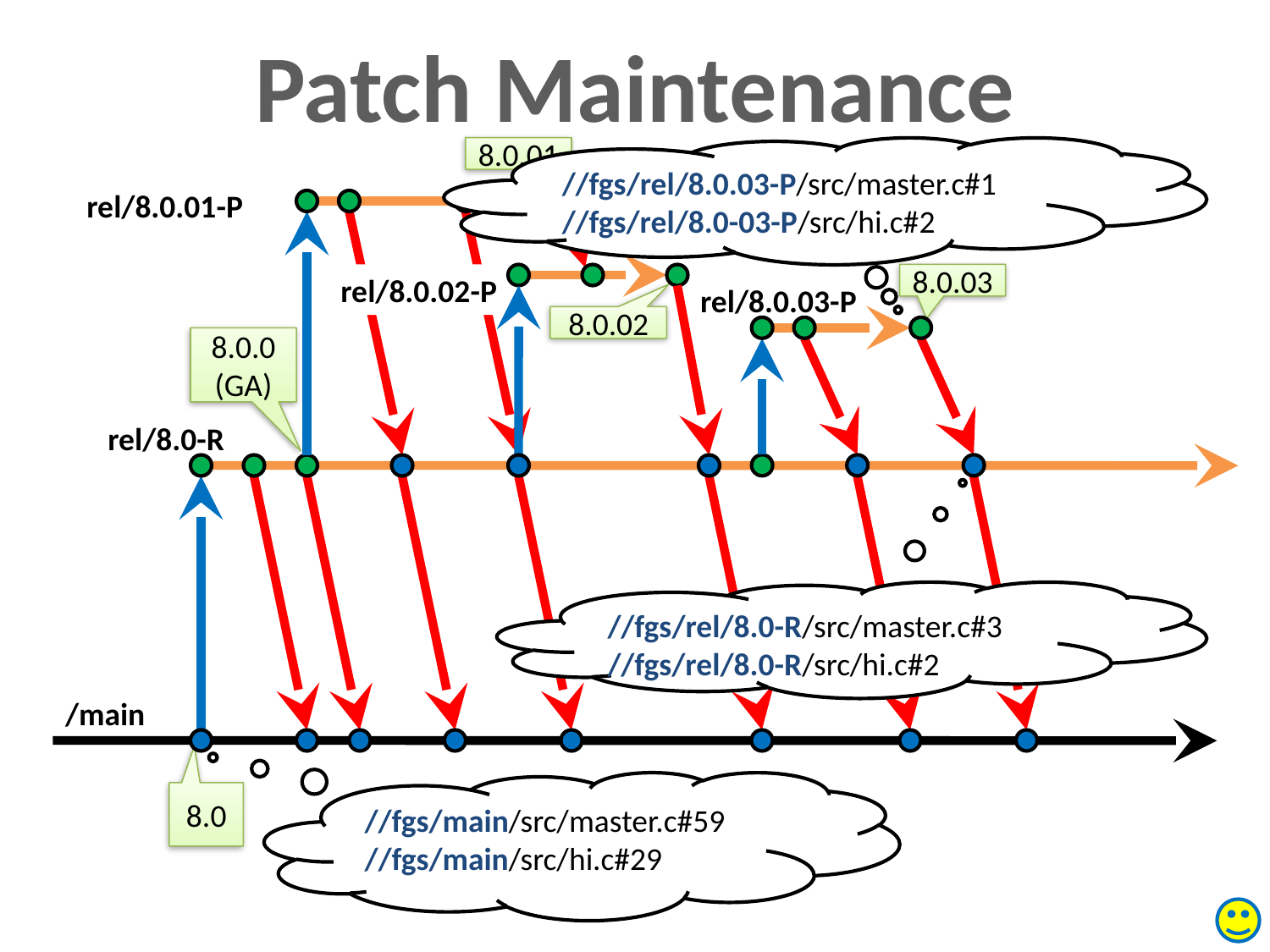

Patch Maintenance
//fgs/rel/8.0.03-P/src/master.c#1
//fgs/rel/8.0-03-P/src/hi.c#2

8.0.01
rel/8.0.01-P

8.0.03
rel/8.0.02-P

rel/8.0.03-P
8.0.02

8.0.0 (GA)
rel/8.0-R

//fgs/rel/8.0-R/src/master.c#3
//fgs/rel/8.0-R/src/hi.c#2

/main

//fgs/main/src/master.c#59
//fgs/main/src/hi.c#29

8.0